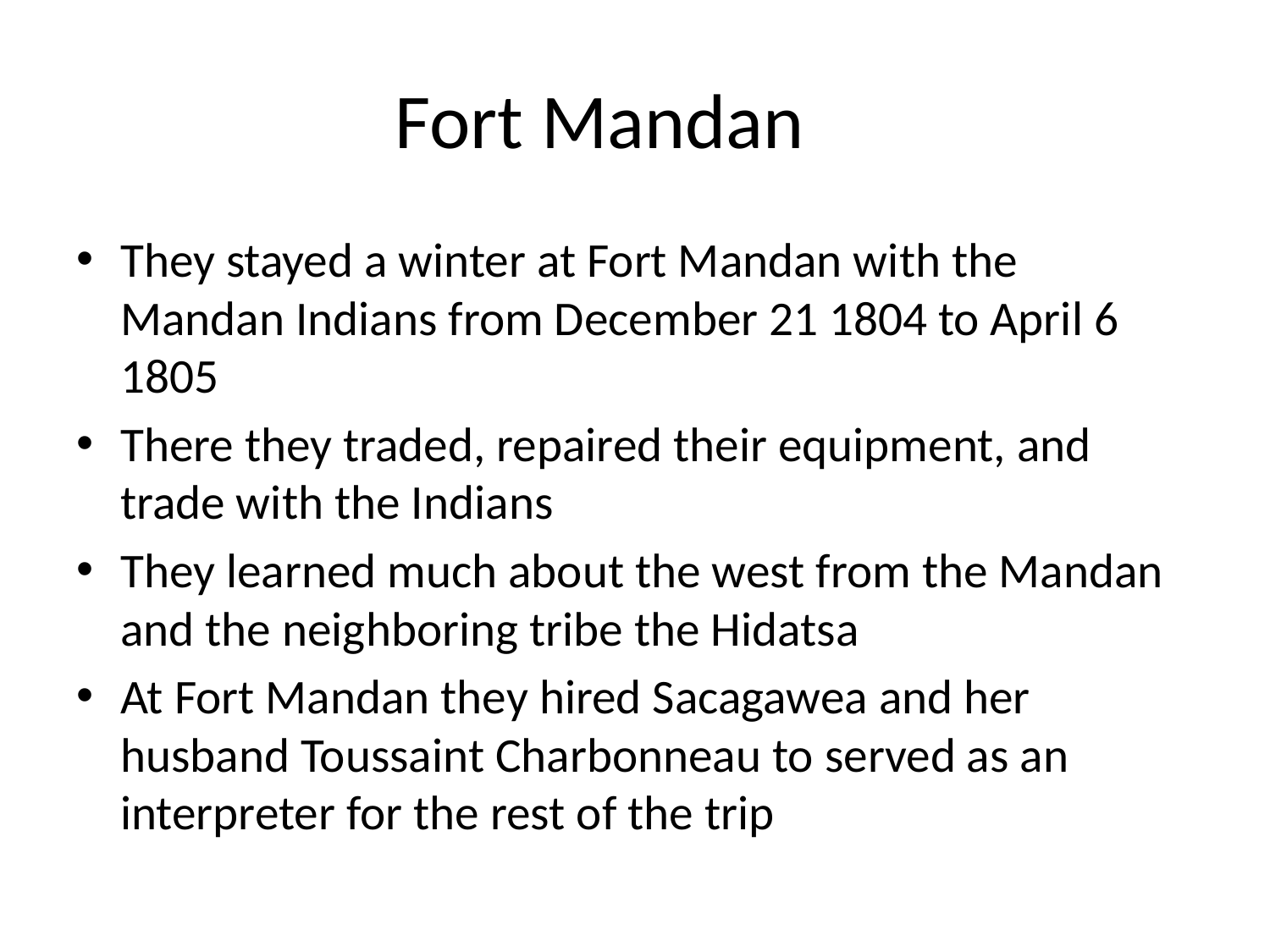

# Fort Mandan
They stayed a winter at Fort Mandan with the Mandan Indians from December 21 1804 to April 6 1805
There they traded, repaired their equipment, and trade with the Indians
They learned much about the west from the Mandan and the neighboring tribe the Hidatsa
At Fort Mandan they hired Sacagawea and her husband Toussaint Charbonneau to served as an interpreter for the rest of the trip